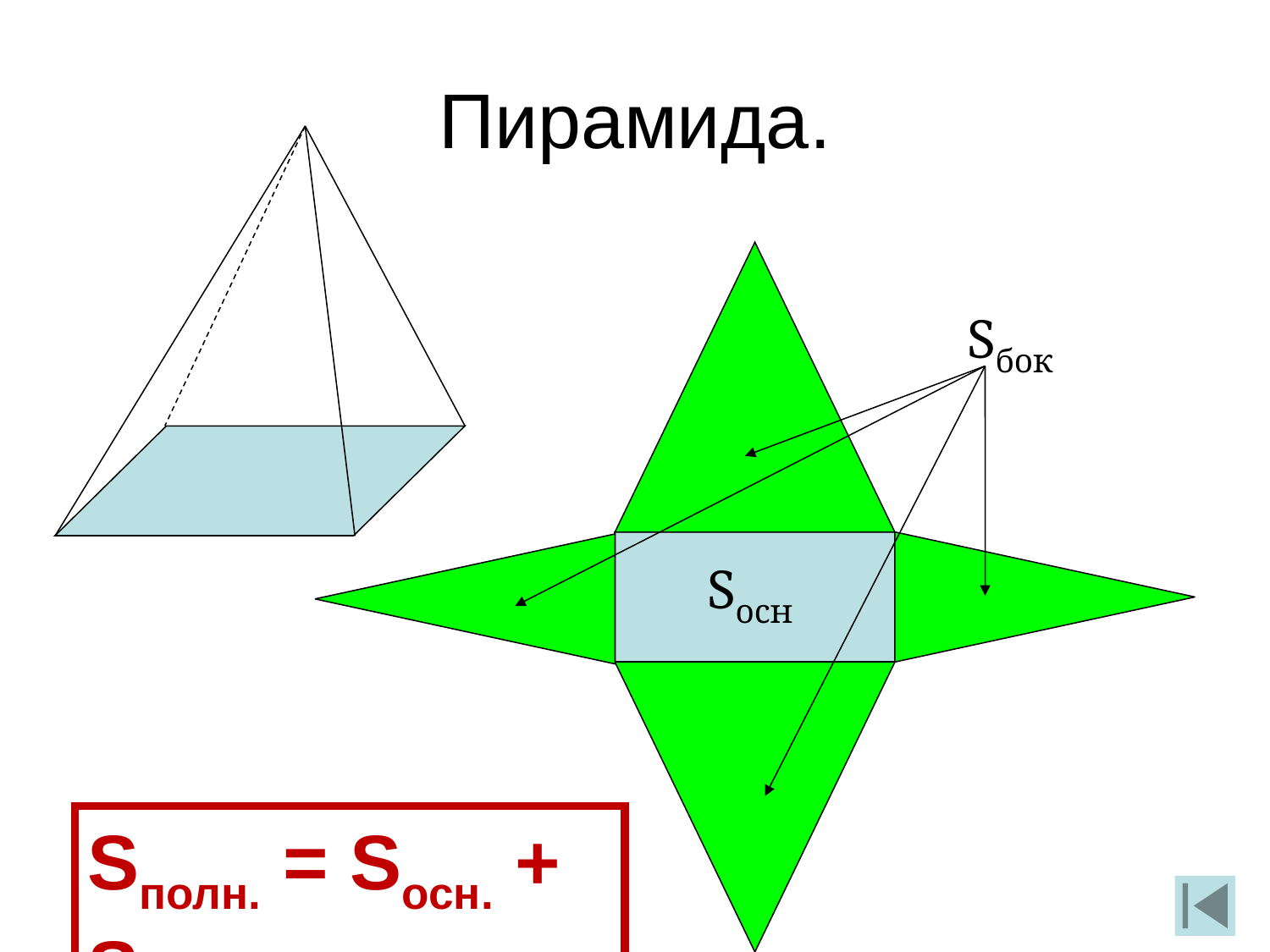

Пирамида.

Sбок

Sосн

Sполн. = Sосн. + Sбок.